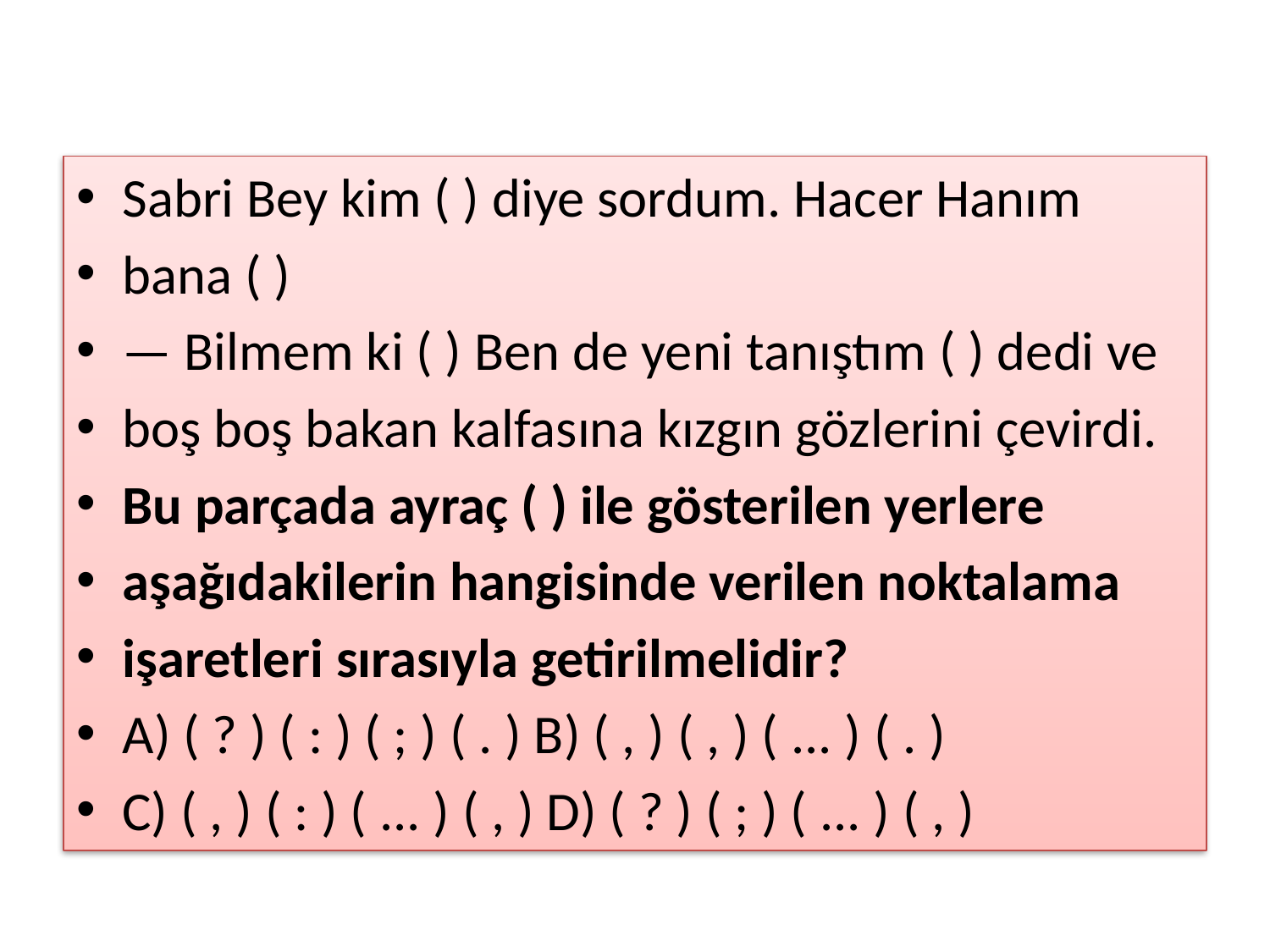

#
Sabri Bey kim ( ) diye sordum. Hacer Hanım
bana ( )
— Bilmem ki ( ) Ben de yeni tanıştım ( ) dedi ve
boş boş bakan kalfasına kızgın gözlerini çevirdi.
Bu parçada ayraç ( ) ile gösterilen yerlere
aşağıdakilerin hangisinde verilen noktalama
işaretleri sırasıyla getirilmelidir?
A) ( ? ) ( : ) ( ; ) ( . ) B) ( , ) ( , ) ( ... ) ( . )
C) ( , ) ( : ) ( ... ) ( , ) D) ( ? ) ( ; ) ( ... ) ( , )